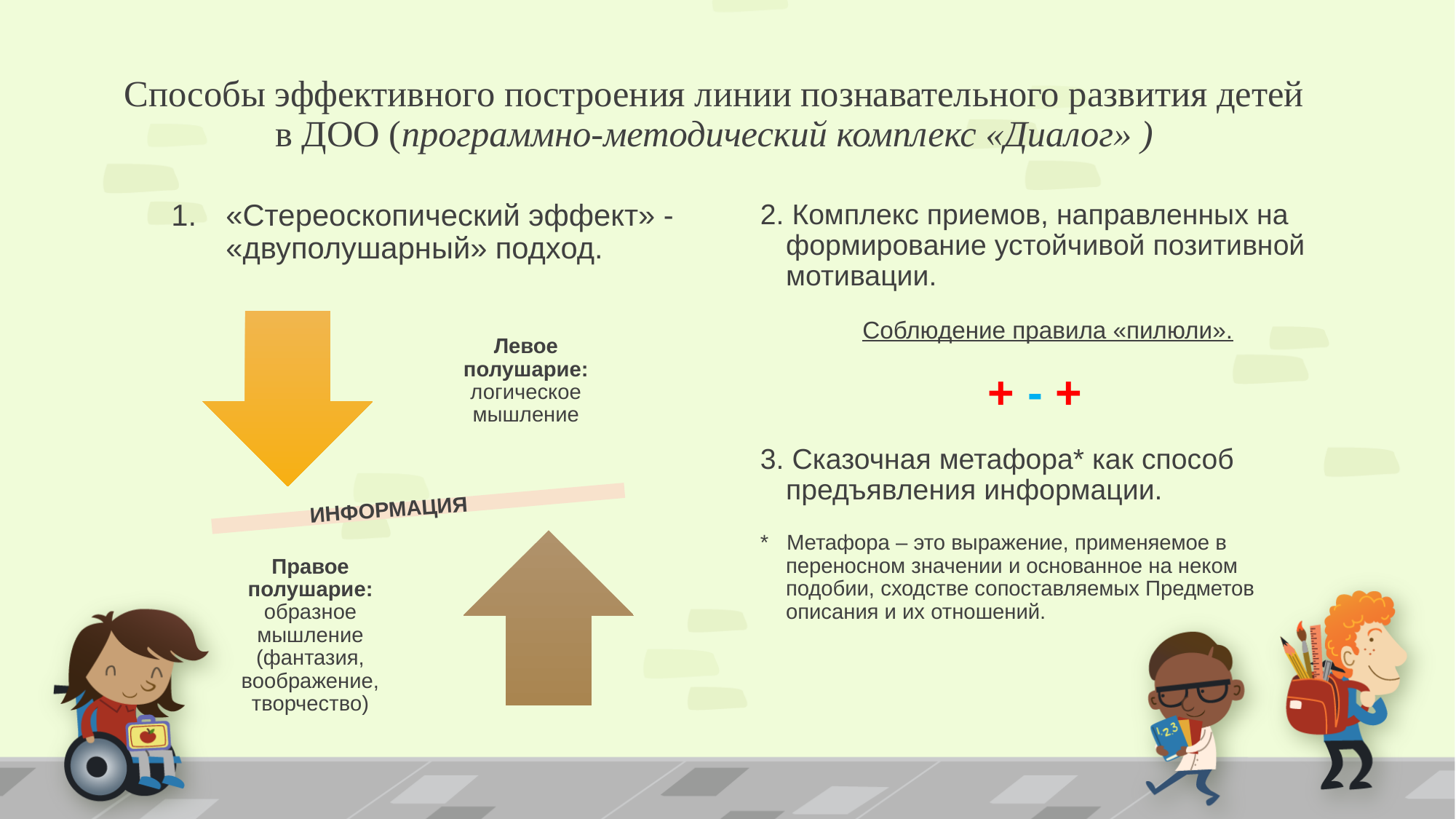

# Способы эффективного построения линии познавательного развития детей в ДОО (программно-методический комплекс «Диалог» )
«Стереоскопический эффект» - «двуполушарный» подход.
2. Комплекс приемов, направленных на формирование устойчивой позитивной мотивации.
	Соблюдение правила «пилюли».
+ - +
3. Сказочная метафора* как способ предъявления информации.
*   Метафора – это выражение, применяемое в переносном значении и основанное на неком подобии, сходстве сопоставляемых Предметов описания и их отношений.
Левое полушарие: логическое мышление
Правое полушарие: образное мышление (фантазия, воображение, творчество)
ИНФОРМАЦИЯ